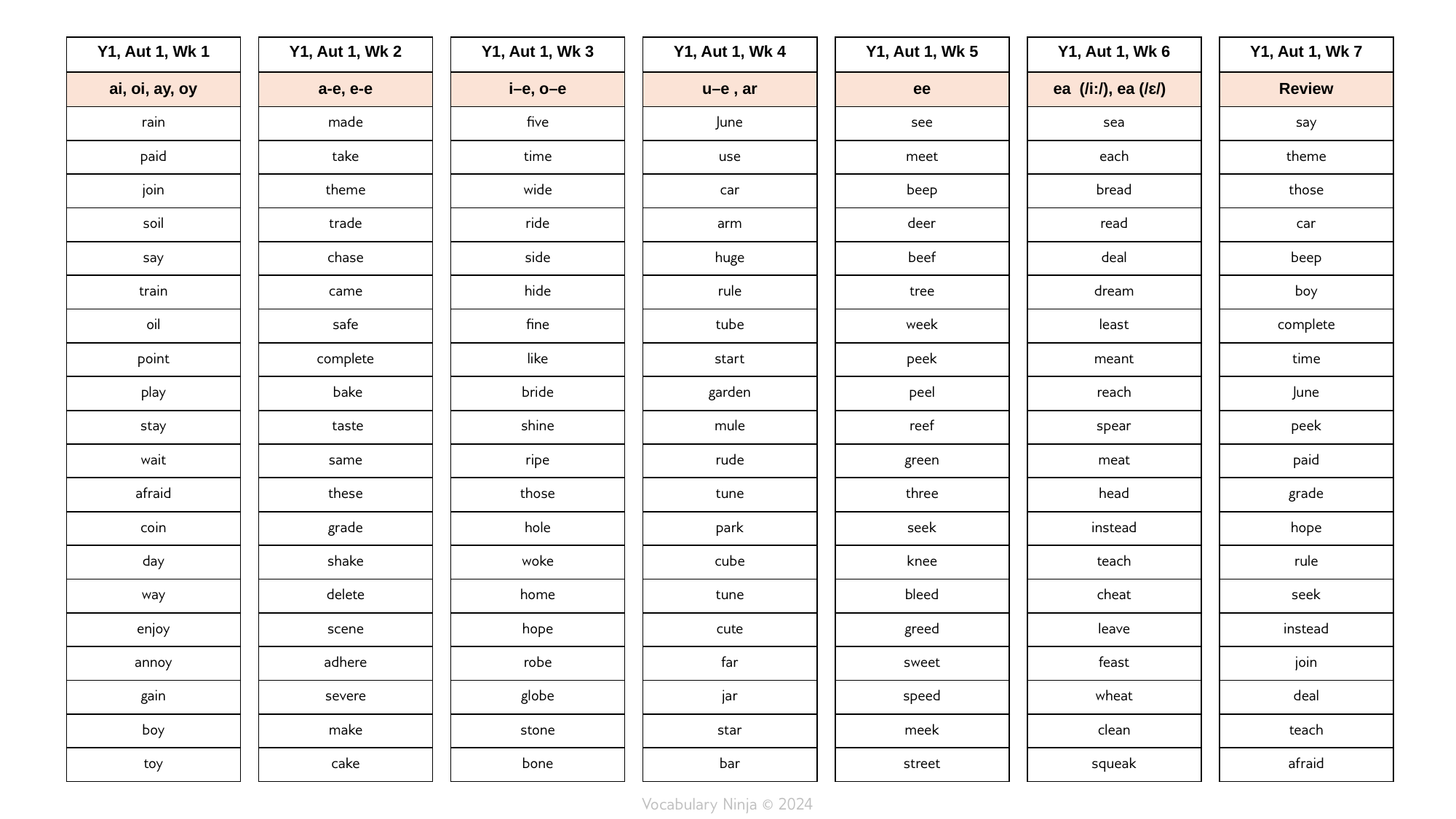

| Y1, Aut 1, Wk 1 |
| --- |
| ai, oi, ay, oy |
| rain |
| paid |
| join |
| soil |
| say |
| train |
| oil |
| point |
| play |
| stay |
| wait |
| afraid |
| coin |
| day |
| way |
| enjoy |
| annoy |
| gain |
| boy |
| toy |
| Y1, Aut 1, Wk 2 |
| --- |
| a-e, e-e |
| made |
| take |
| theme |
| trade |
| chase |
| came |
| safe |
| complete |
| bake |
| taste |
| same |
| these |
| grade |
| shake |
| delete |
| scene |
| adhere |
| severe |
| make |
| cake |
| Y1, Aut 1, Wk 3 |
| --- |
| i–e, o–e |
| five |
| time |
| wide |
| ride |
| side |
| hide |
| fine |
| like |
| bride |
| shine |
| ripe |
| those |
| hole |
| woke |
| home |
| hope |
| robe |
| globe |
| stone |
| bone |
| Y1, Aut 1, Wk 4 |
| --- |
| u–e , ar |
| June |
| use |
| car |
| arm |
| huge |
| rule |
| tube |
| start |
| garden |
| mule |
| rude |
| tune |
| park |
| cube |
| tune |
| cute |
| far |
| jar |
| star |
| bar |
| Y1, Aut 1, Wk 5 |
| --- |
| ee |
| see |
| meet |
| beep |
| deer |
| beef |
| tree |
| week |
| peek |
| peel |
| reef |
| green |
| three |
| seek |
| knee |
| bleed |
| greed |
| sweet |
| speed |
| meek |
| street |
| Y1, Aut 1, Wk 6 |
| --- |
| ea (/i:/), ea (/ɛ/) |
| sea |
| each |
| bread |
| read |
| deal |
| dream |
| least |
| meant |
| reach |
| spear |
| meat |
| head |
| instead |
| teach |
| cheat |
| leave |
| feast |
| wheat |
| clean |
| squeak |
| Y1, Aut 1, Wk 7 |
| --- |
| Review |
| say |
| theme |
| those |
| car |
| beep |
| boy |
| complete |
| time |
| June |
| peek |
| paid |
| grade |
| hope |
| rule |
| seek |
| instead |
| join |
| deal |
| teach |
| afraid |
Vocabulary Ninja © 2024